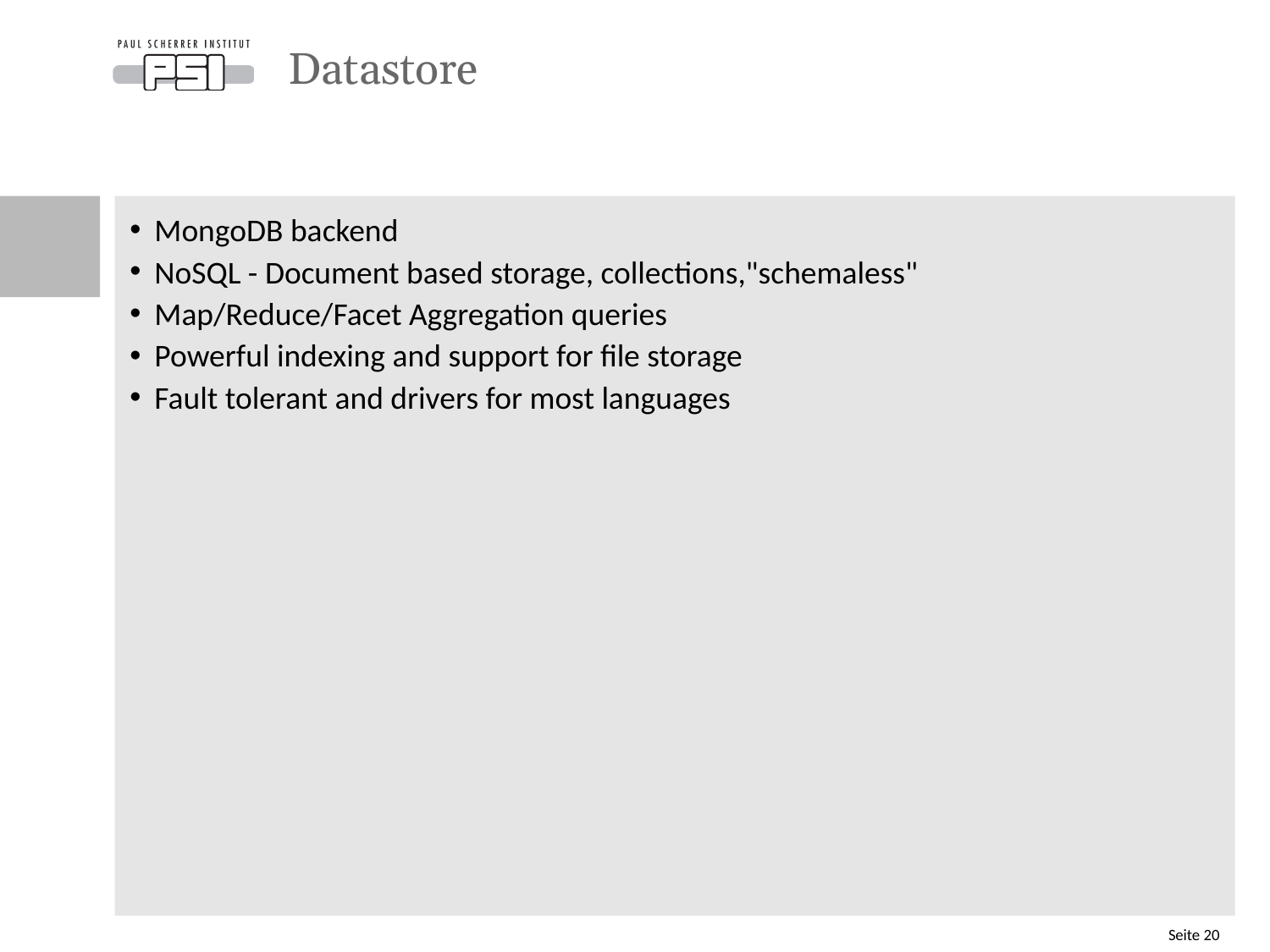

# Datastore
MongoDB backend
NoSQL - Document based storage, collections,"schemaless"
Map/Reduce/Facet Aggregation queries
Powerful indexing and support for file storage
Fault tolerant and drivers for most languages
Seite 20